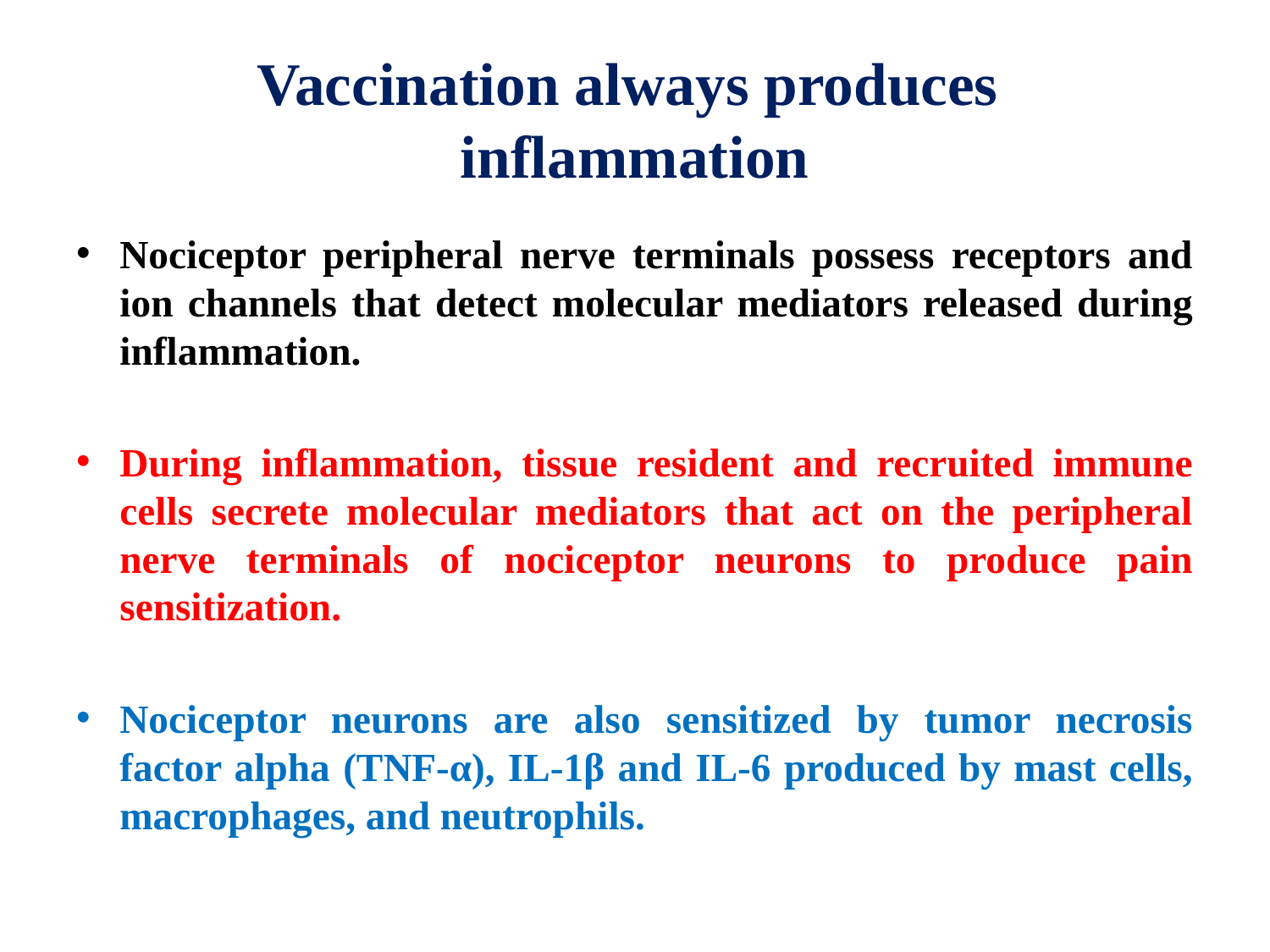

# Vaccination always produces  inflammation
Nociceptor peripheral nerve terminals possess receptors and ion channels that detect molecular mediators released during inflammation.

During inflammation, tissue resident and recruited immune cells secrete molecular mediators that act on the peripheral nerve terminals of nociceptor neurons to produce pain sensitization.

Nociceptor neurons are also sensitized by tumor necrosis factor alpha (TNF-α), IL-1β and IL-6 produced by mast cells, macrophages, and neutrophils.